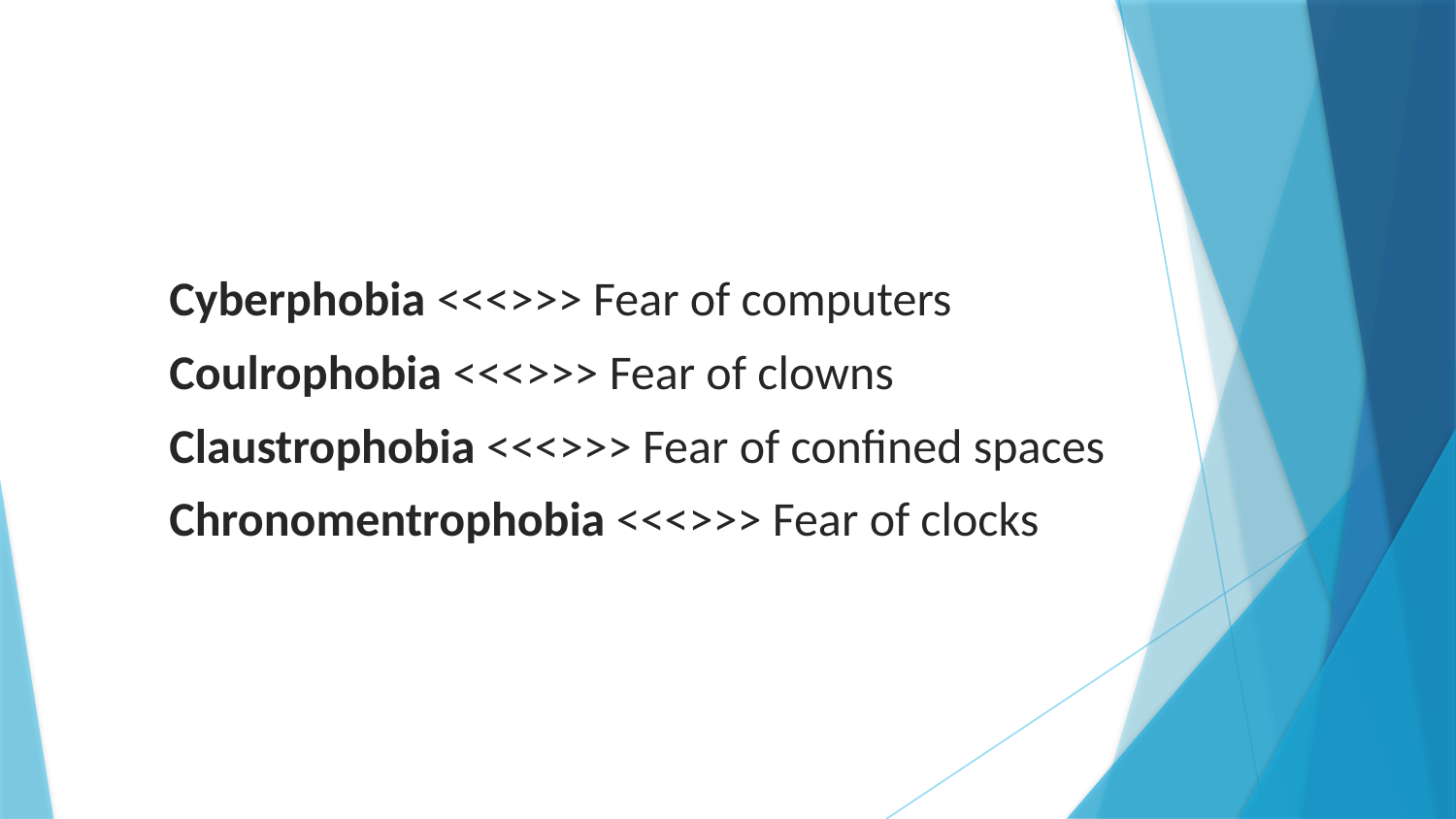

Cyberphobia <<<>>> Fear of computers
Coulrophobia <<<>>> Fear of clowns
Claustrophobia <<<>>> Fear of confined spaces
Chronomentrophobia <<<>>> Fear of clocks